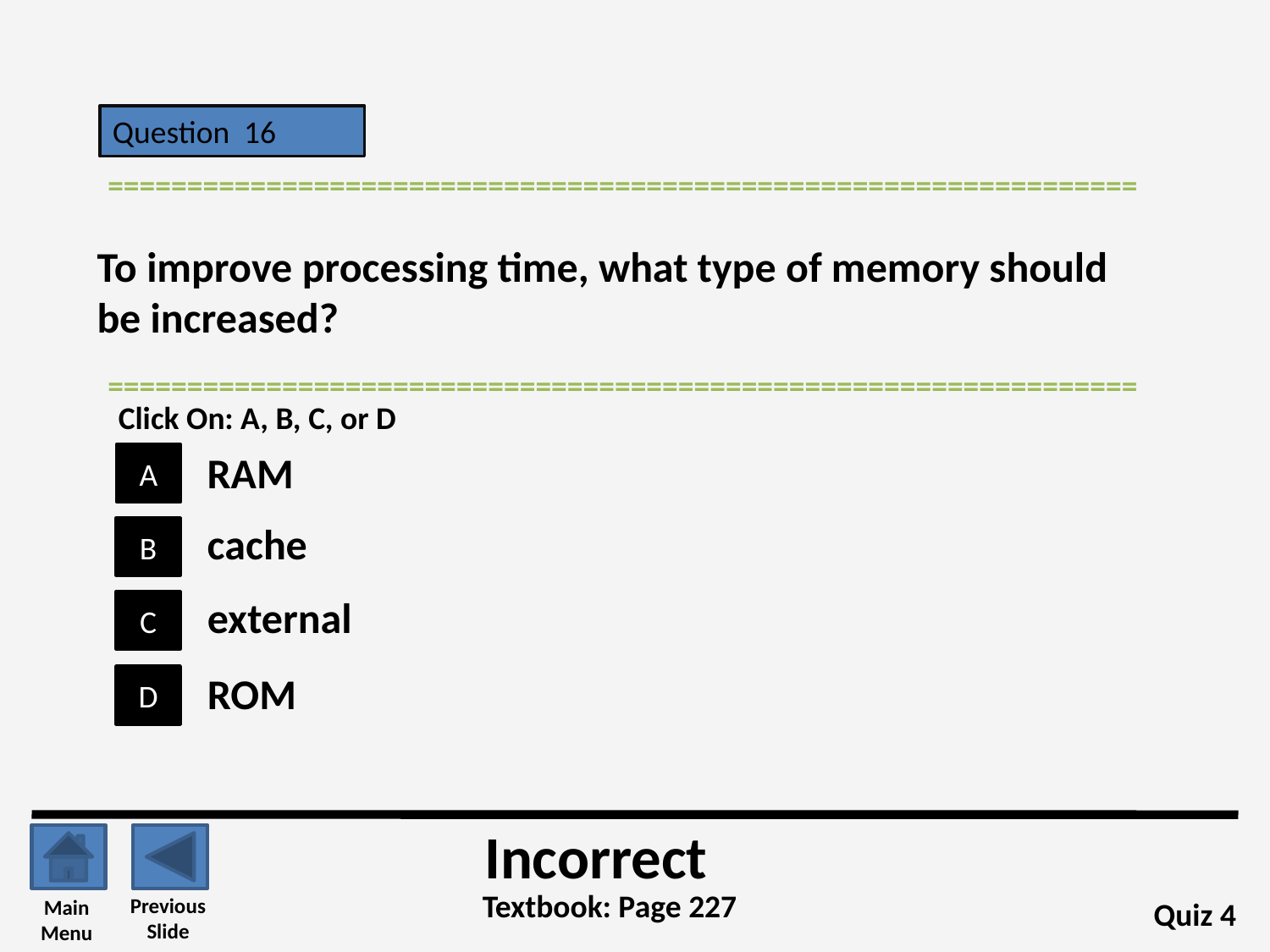

Question  16
=================================================================
To improve processing time, what type of memory should be increased?
=================================================================
Click On: A, B, C, or D
RAM
A
cache
B
external
C
ROM
D
Incorrect

Textbook: Page 227
Previous
Slide
Main
Menu
Quiz 4